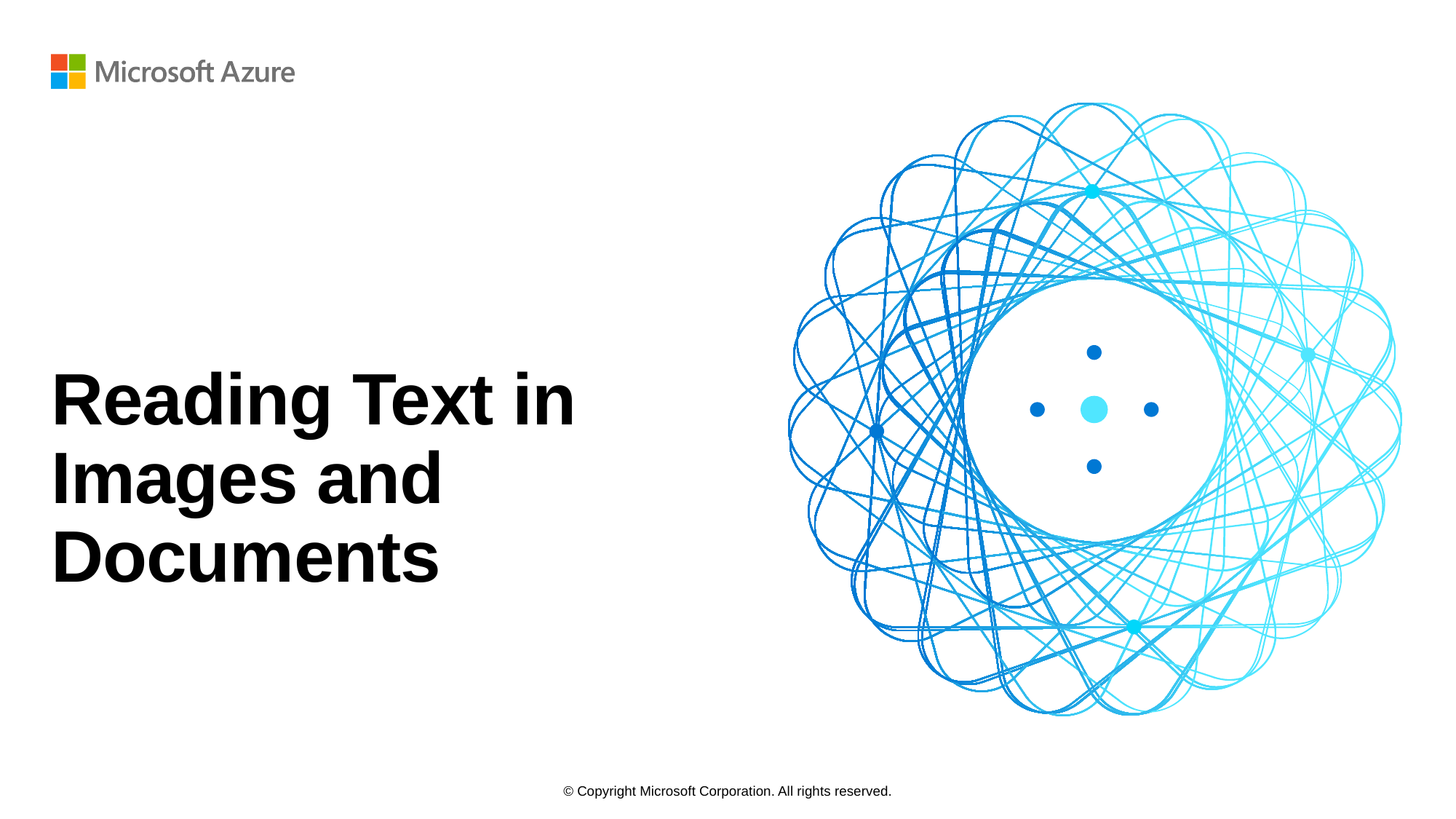

# Reading Text in Images and Documents